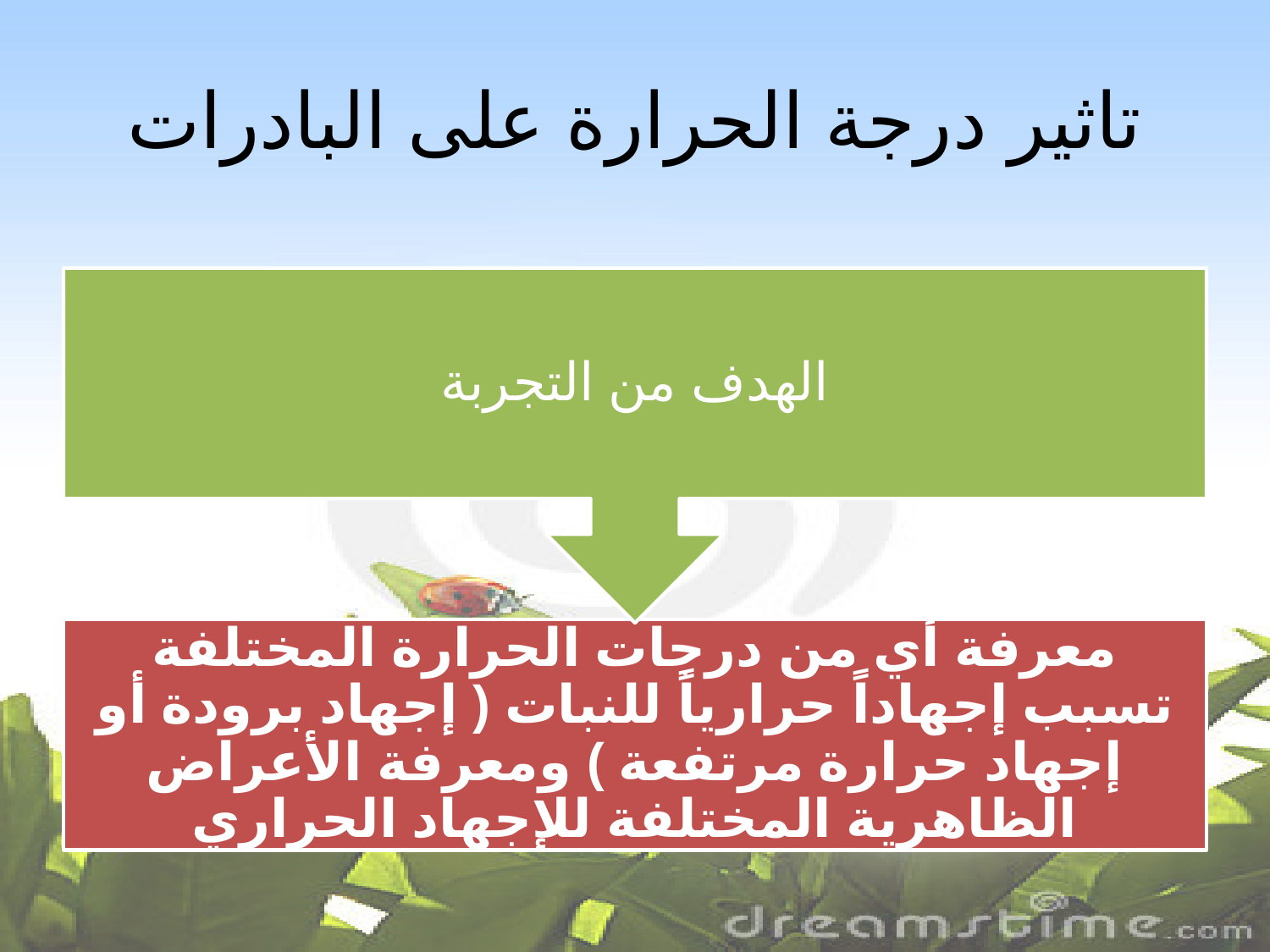

تاثير درجة الحرارة على البادرات
معرفة أي من درجات الحرارة المختلفة تسبب إجهاداً حرارياً للنبات ( إجهاد برودة أو إجهاد حرارة مرتفعة ) ومعرفة الأعراض الظاهرية المختلفة للإجهاد الحراري
الهدف من التجربة